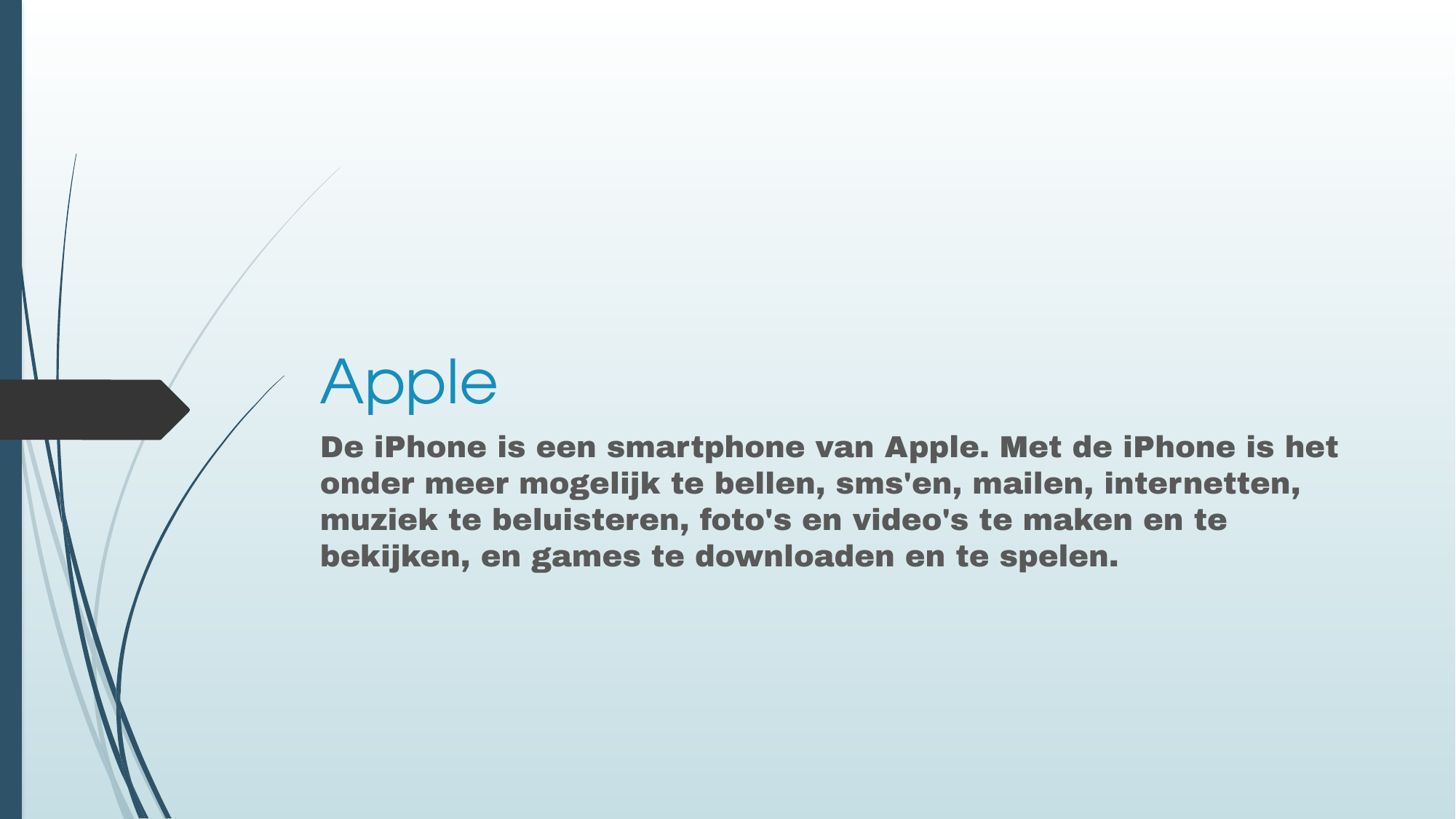

# Apple
De iPhone is een smartphone van Apple. Met de iPhone is het onder meer mogelijk te bellen, sms'en, mailen, internetten, muziek te beluisteren, foto's en video's te maken en te bekijken, en games te downloaden en te spelen.